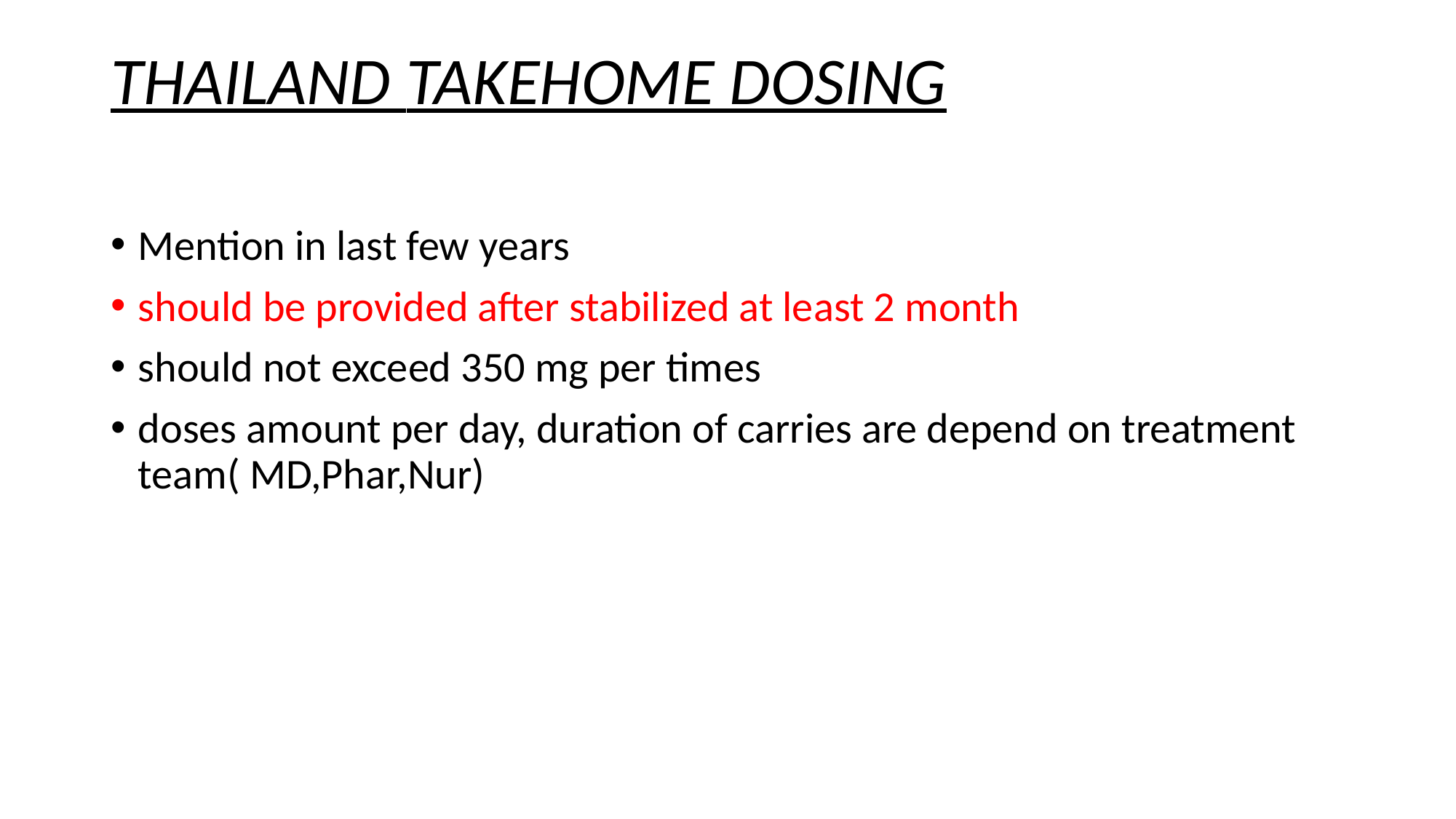

# THAILAND TAKEHOME DOSING
Mention in last few years
should be provided after stabilized at least 2 month
should not exceed 350 mg per times
doses amount per day, duration of carries are depend on treatment team( MD,Phar,Nur)